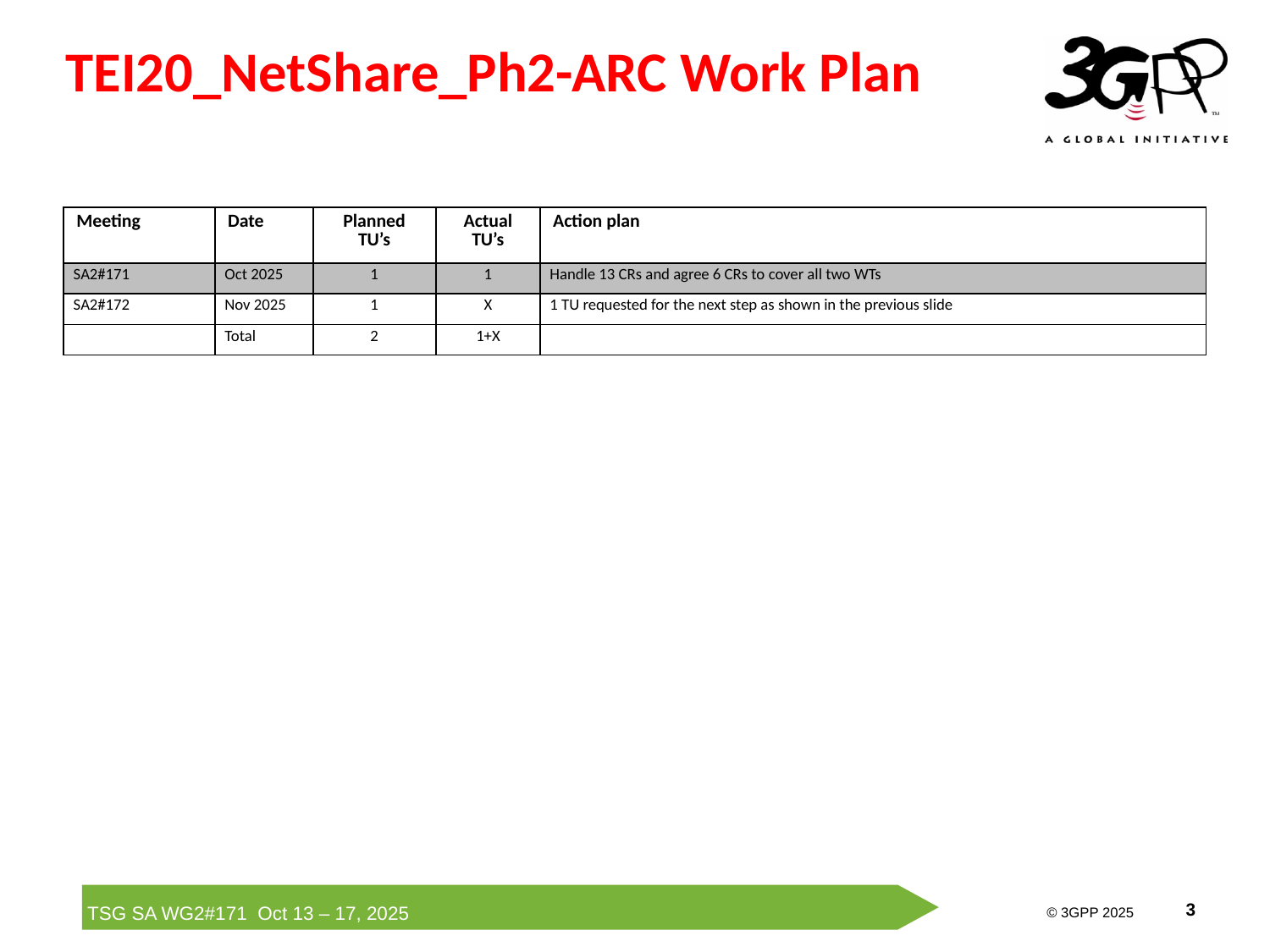

# TEI20_NetShare_Ph2-ARC Work Plan
| Meeting | Date | Planned TU’s | Actual TU’s | Action plan |
| --- | --- | --- | --- | --- |
| SA2#171 | Oct 2025 | 1 | 1 | Handle 13 CRs and agree 6 CRs to cover all two WTs |
| SA2#172 | Nov 2025 | 1 | X | 1 TU requested for the next step as shown in the previous slide |
|  | Total | 2 | 1+X |  |